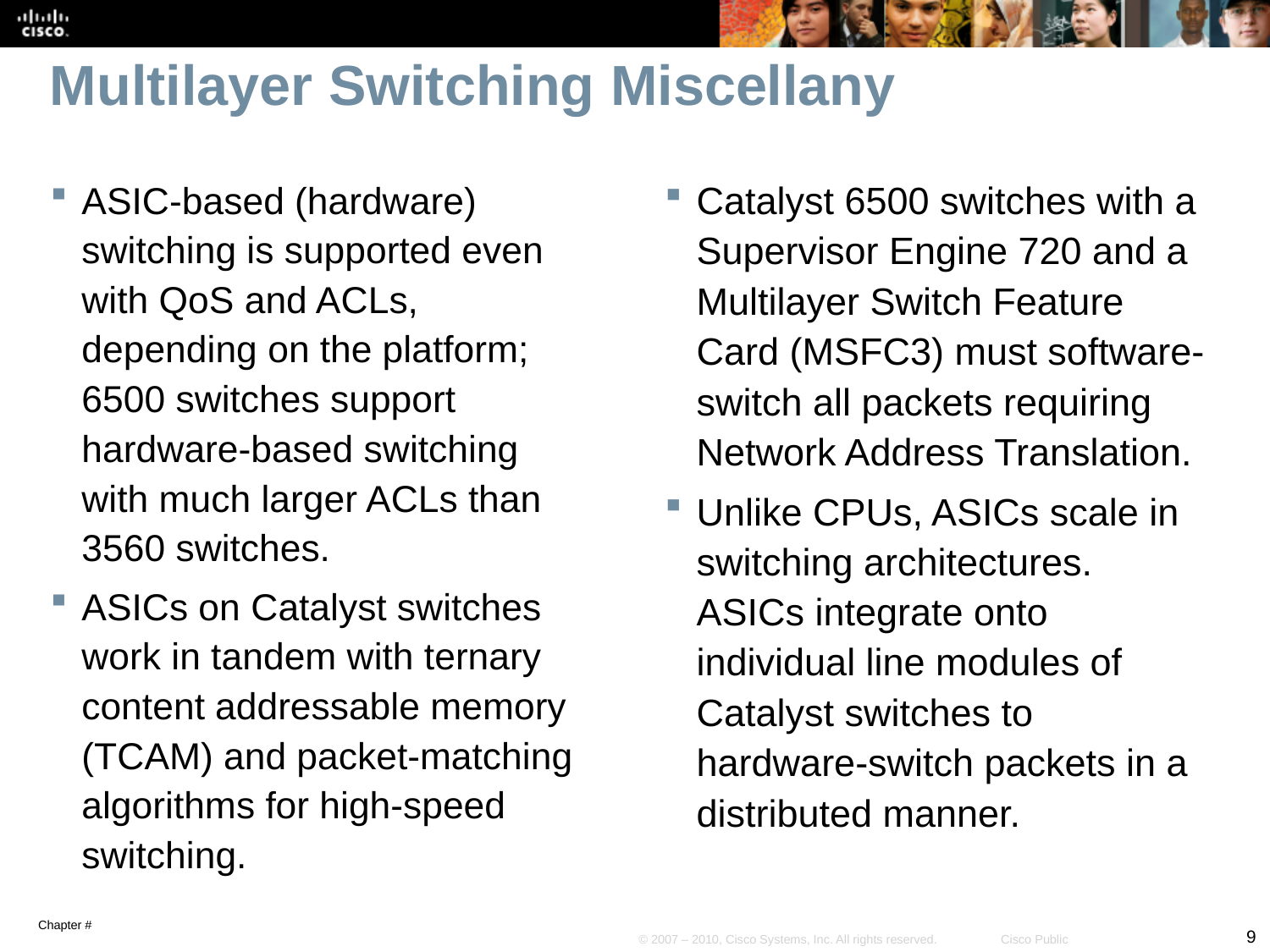

# Multilayer Switching Miscellany
ASIC-based (hardware) switching is supported even with QoS and ACLs, depending on the platform; 6500 switches support hardware-based switching with much larger ACLs than 3560 switches.
ASICs on Catalyst switches work in tandem with ternary content addressable memory (TCAM) and packet-matching algorithms for high-speed switching.

Catalyst 6500 switches with a Supervisor Engine 720 and a Multilayer Switch Feature Card (MSFC3) must software-switch all packets requiring Network Address Translation.
Unlike CPUs, ASICs scale in switching architectures. ASICs integrate onto individual line modules of Catalyst switches to hardware-switch packets in a distributed manner.